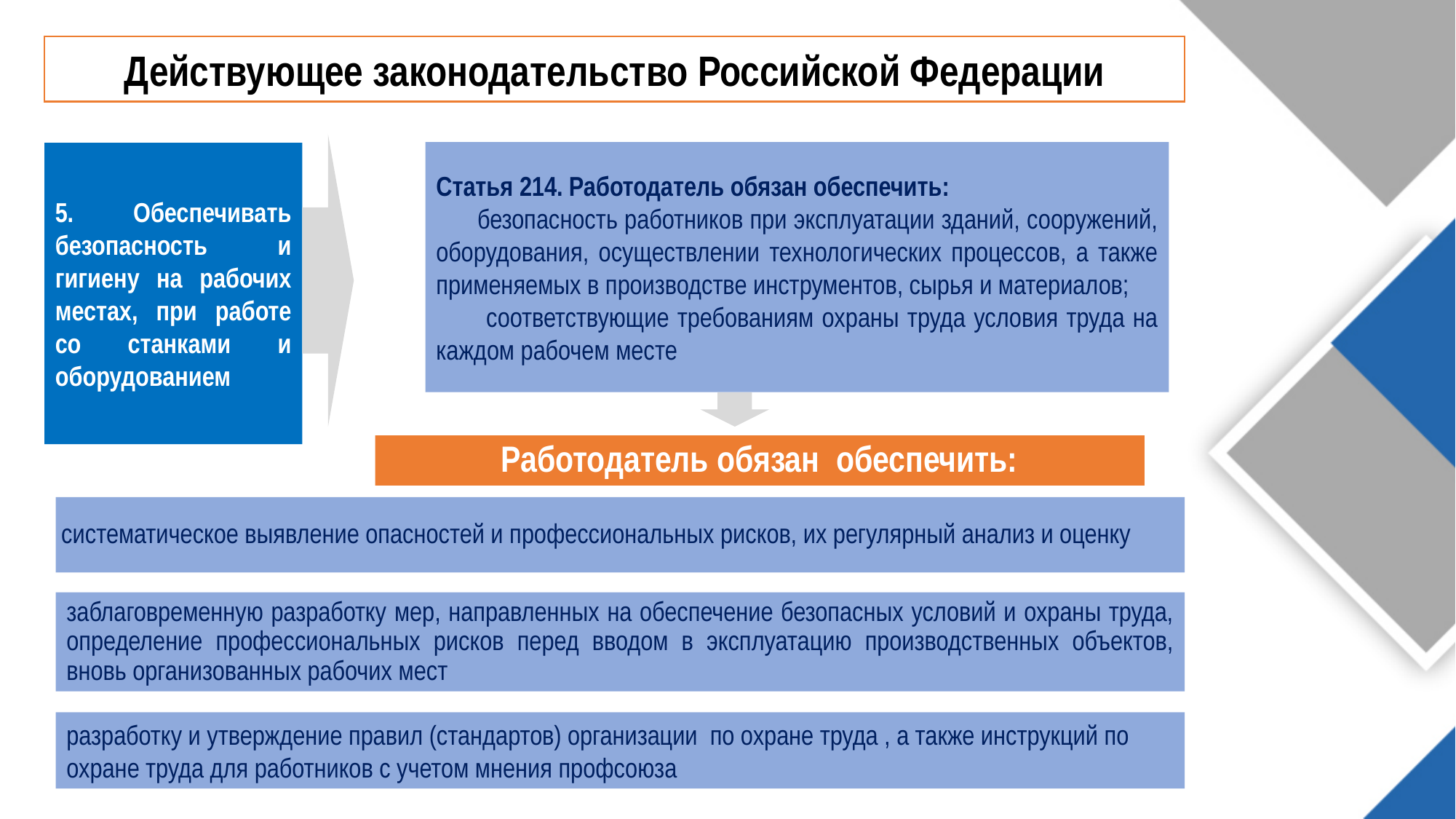

Действующее законодательство Российской Федерации

Статья 214. Работодатель обязан обеспечить:
      безопасность работников при эксплуатации зданий, сооружений, оборудования, осуществлении технологических процессов, а также применяемых в производстве инструментов, сырья и материалов;
      соответствующие требованиям охраны труда условия труда на каждом рабочем месте

5. Обеспечивать безопасность и гигиену на рабочих местах, при работе со станками и оборудованием

Работодатель обязан  обеспечить:
систематическое выявление опасностей и профессиональных рисков, их регулярный анализ и оценку
заблаговременную разработку мер, направленных на обеспечение безопасных условий и охраны труда, определение профессиональных рисков перед вводом в эксплуатацию производственных объектов, вновь организованных рабочих мест
разработку и утверждение правил (стандартов) организации  по охране труда , а также инструкций по охране труда для работников с учетом мнения профсоюза